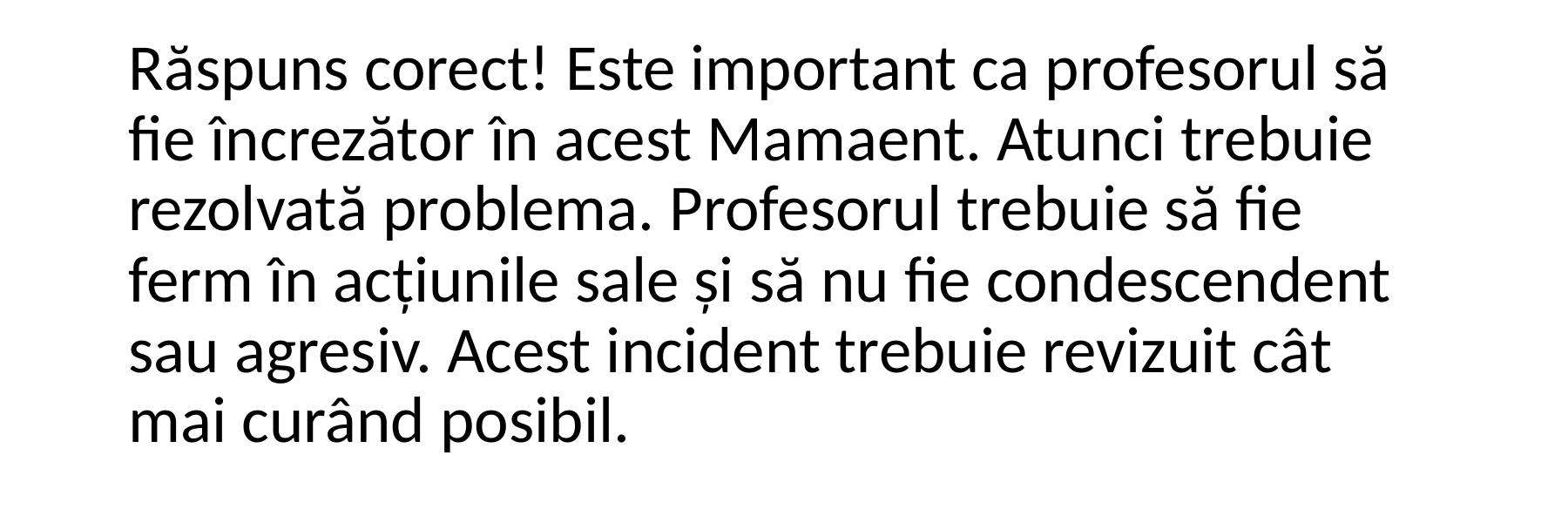

Răspuns corect! Este important ca profesorul să fie încrezător în acest Mamaent. Atunci trebuie rezolvată problema. Profesorul trebuie să fie ferm în acțiunile sale și să nu fie condescendent sau agresiv. Acest incident trebuie revizuit cât mai curând posibil.